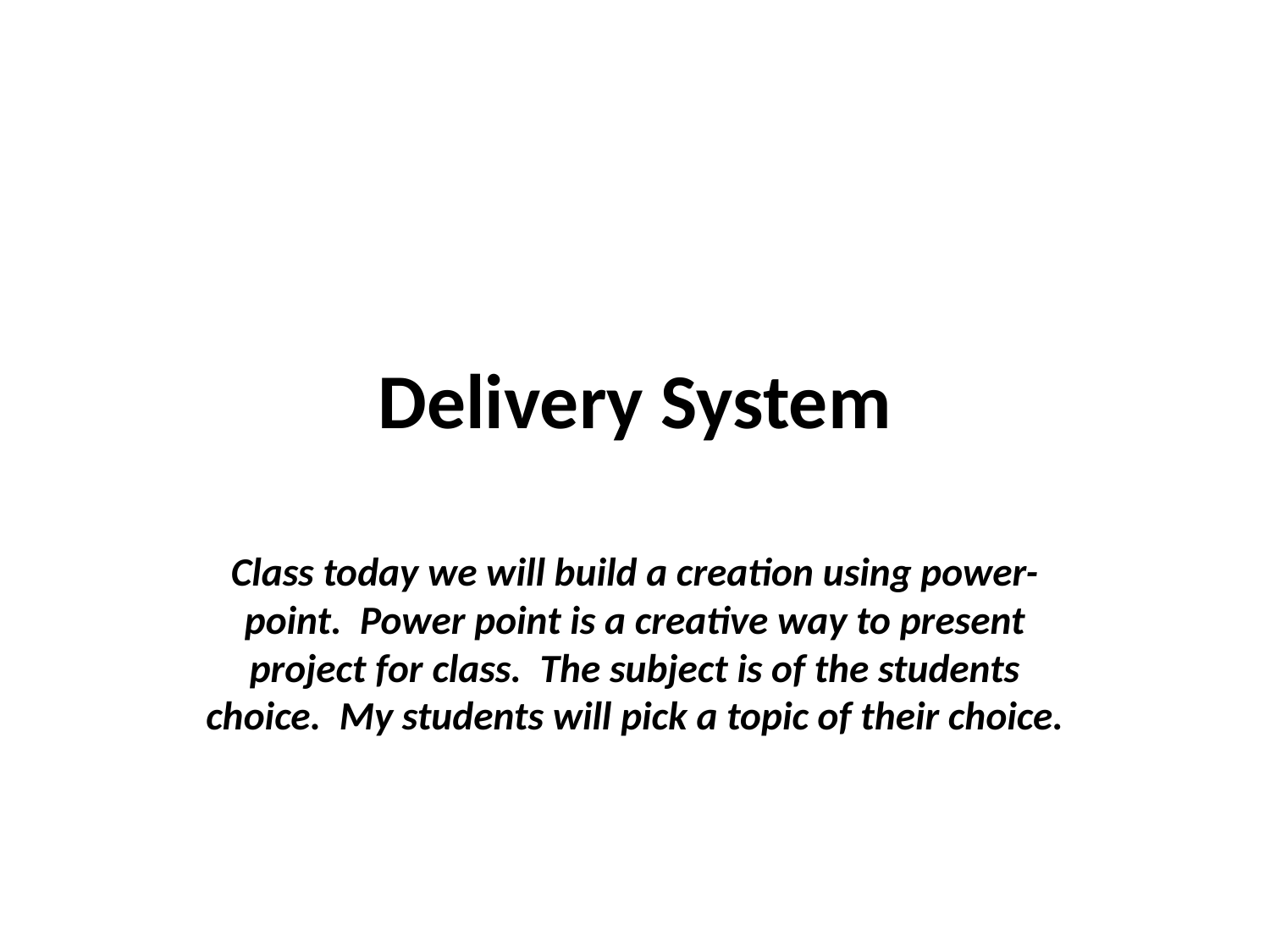

# Delivery System
Class today we will build a creation using power-point.  Power point is a creative way to present project for class.  The subject is of the students choice.  My students will pick a topic of their choice.